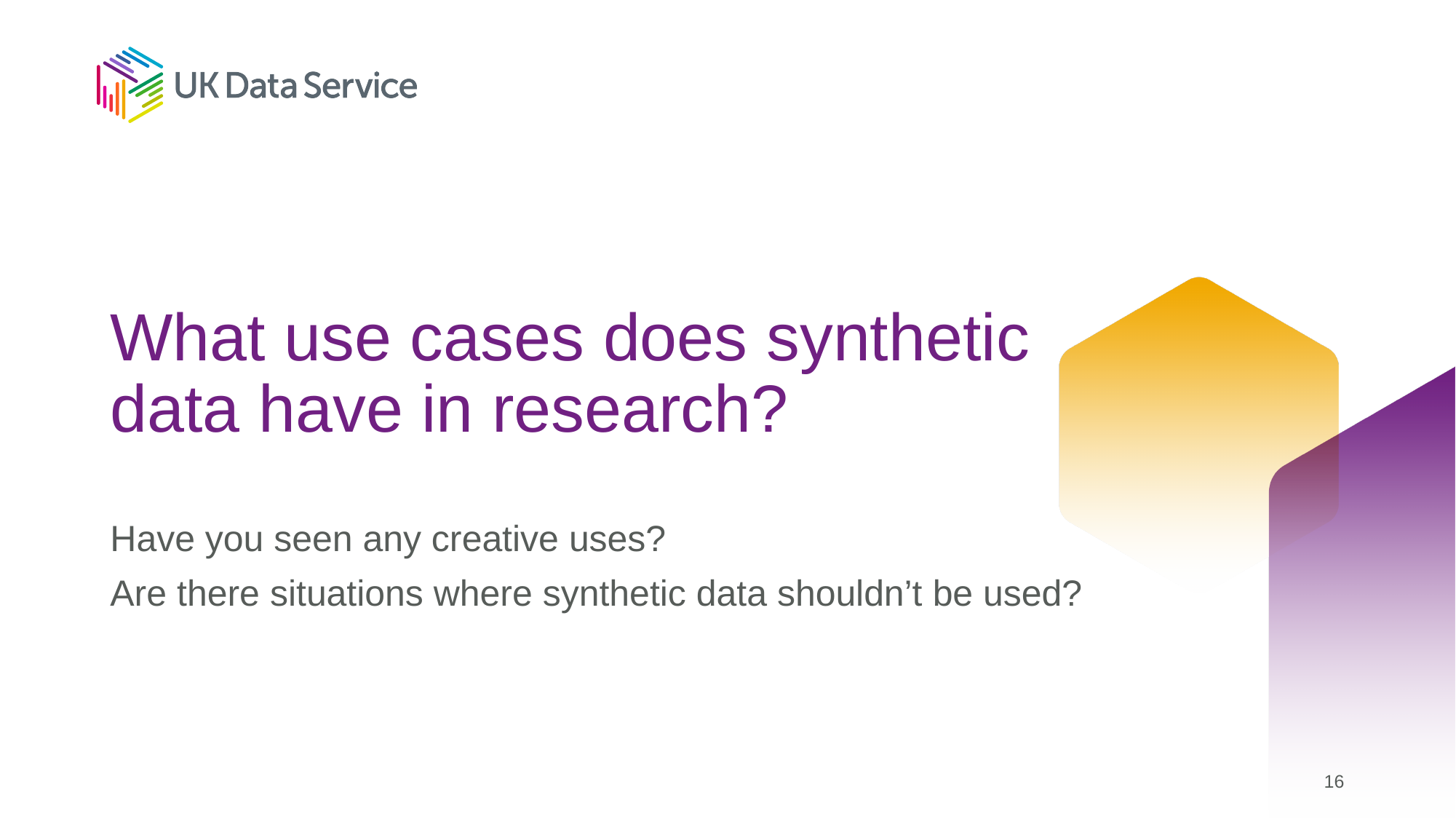

# What use cases does synthetic data have in research?

Have you seen any creative uses?
Are there situations where synthetic data shouldn’t be used?
16